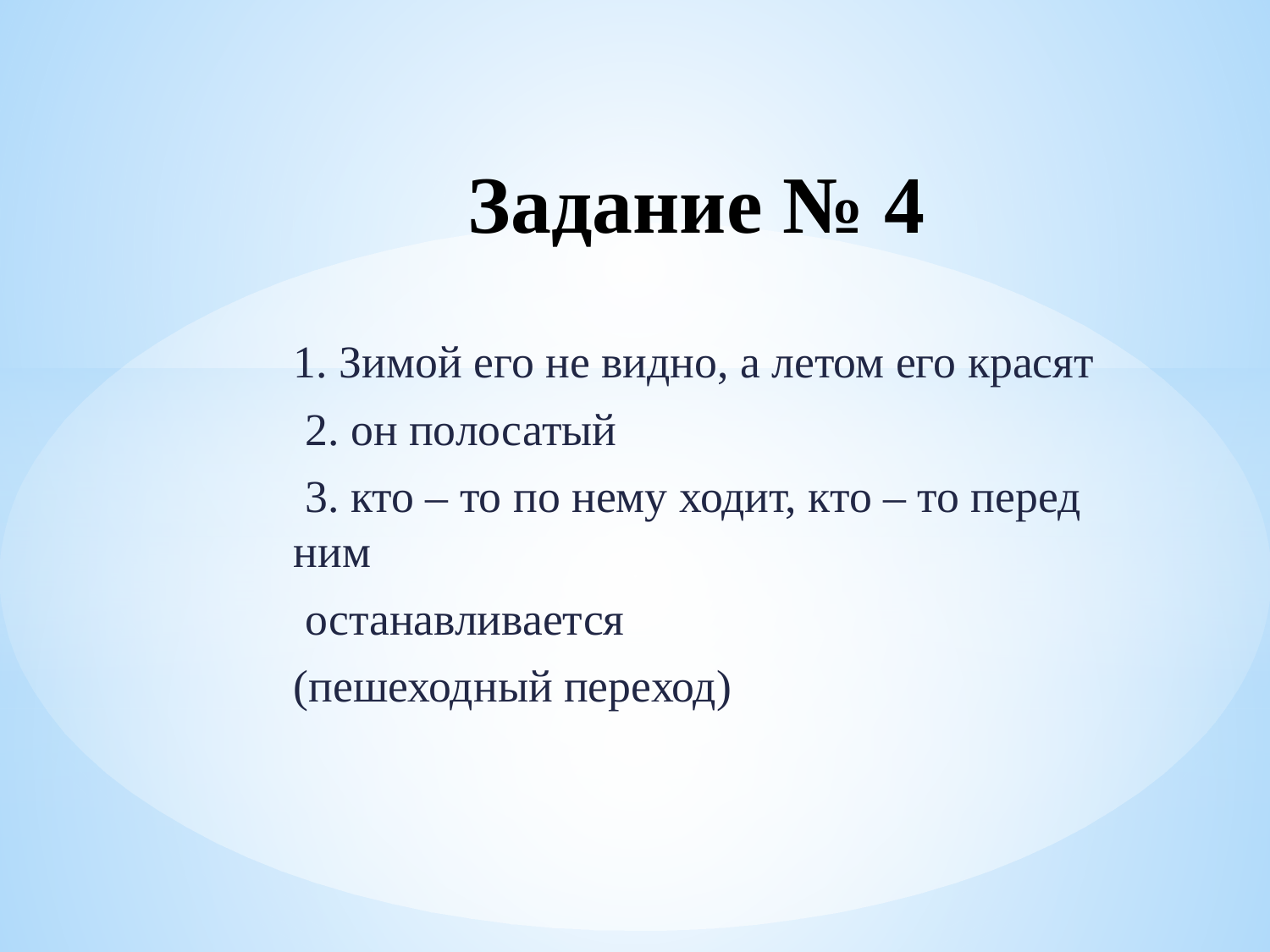

# Задание № 4
1. Зимой его не видно, а летом его красят
 2. он полосатый
 3. кто – то по нему ходит, кто – то перед ним
 останавливается
(пешеходный переход)